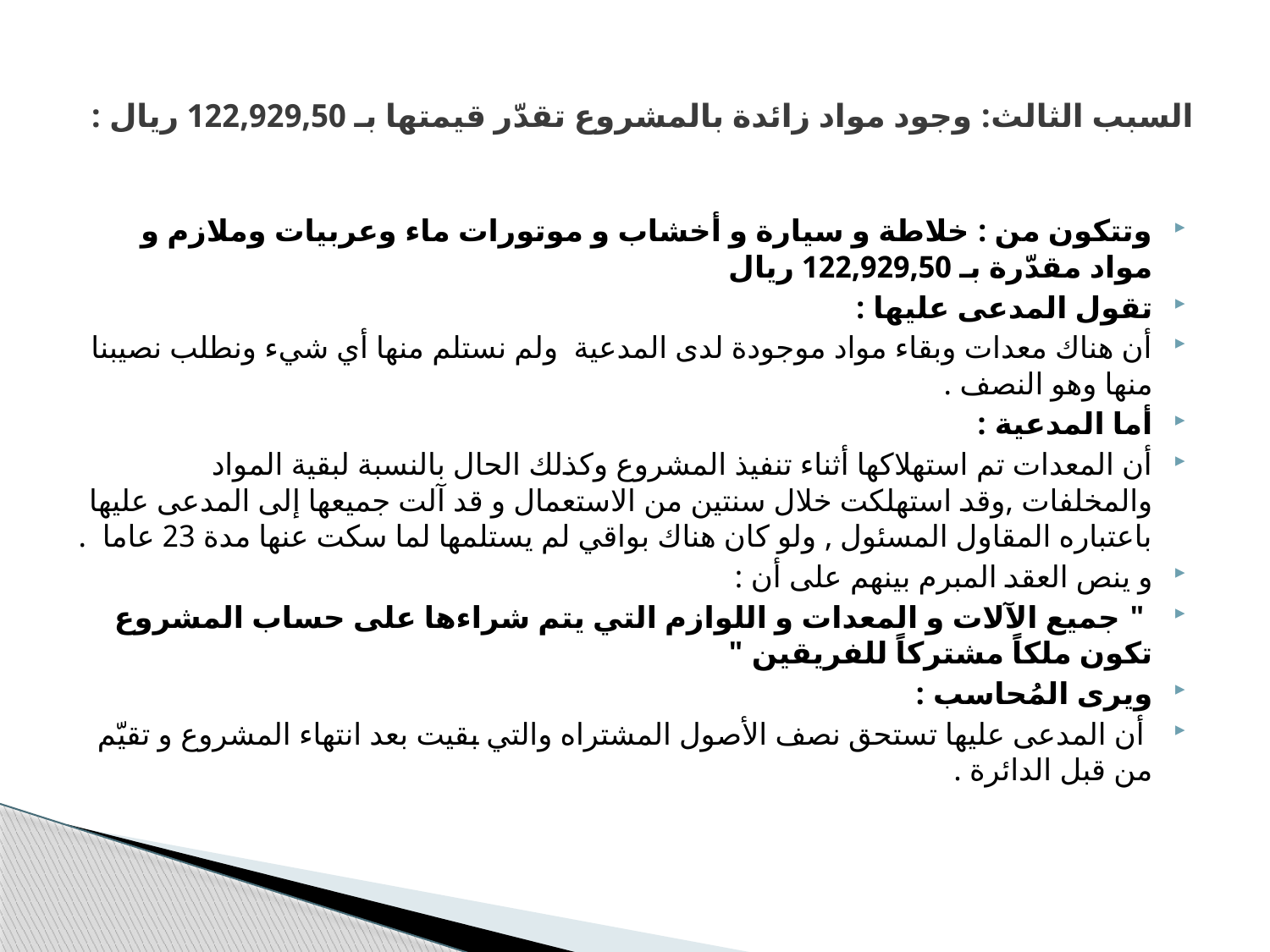

# السبب الثالث: وجود مواد زائدة بالمشروع تقدّر قيمتها بـ 122,929,50 ريال :
وتتكون من : خلاطة و سيارة و أخشاب و موتورات ماء وعربيات وملازم و مواد مقدّرة بـ 122,929,50 ريال
تقول المدعى عليها :
أن هناك معدات وبقاء مواد موجودة لدى المدعية  ولم نستلم منها أي شيء ونطلب نصيبنا منها وهو النصف .
أما المدعية :
أن المعدات تم استهلاكها أثناء تنفيذ المشروع وكذلك الحال بالنسبة لبقية المواد والمخلفات ,وقد استهلكت خلال سنتين من الاستعمال و قد آلت جميعها إلى المدعى عليها باعتباره المقاول المسئول , ولو كان هناك بواقي لم يستلمها لما سكت عنها مدة 23 عاما  .
و ينص العقد المبرم بينهم على أن :
 " جميع الآلات و المعدات و اللوازم التي يتم شراءها على حساب المشروع تكون ملكاً مشتركاً للفريقين "
ويرى المُحاسب :
 أن المدعى عليها تستحق نصف الأصول المشتراه والتي بقيت بعد انتهاء المشروع و تقيّم من قبل الدائرة .